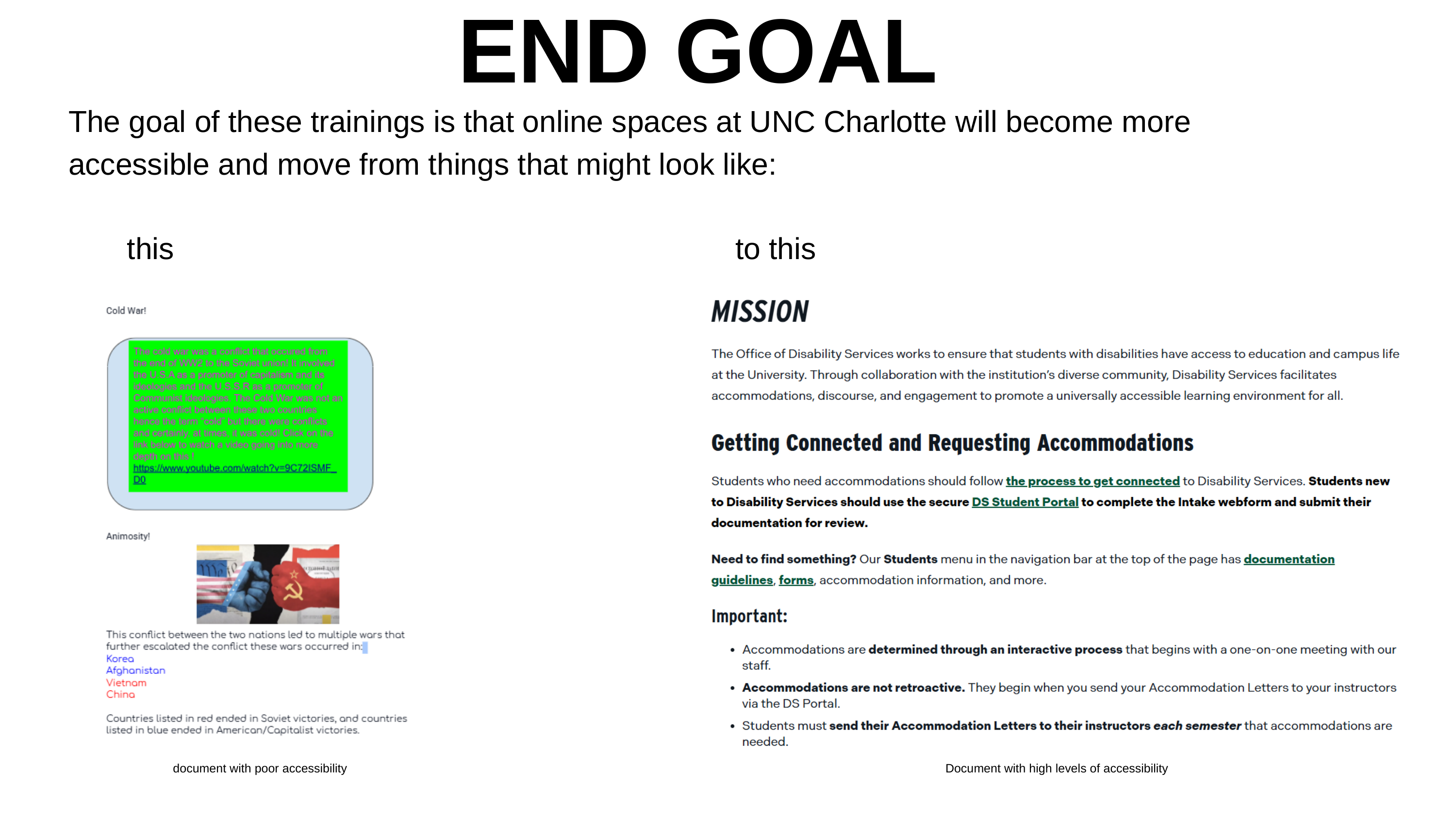

END GOAL
The goal of these trainings is that online spaces at UNC Charlotte will become more accessible and move from things that might look like:

       this                                                                   to this

document with poor accessibility
Document with high levels of accessibility